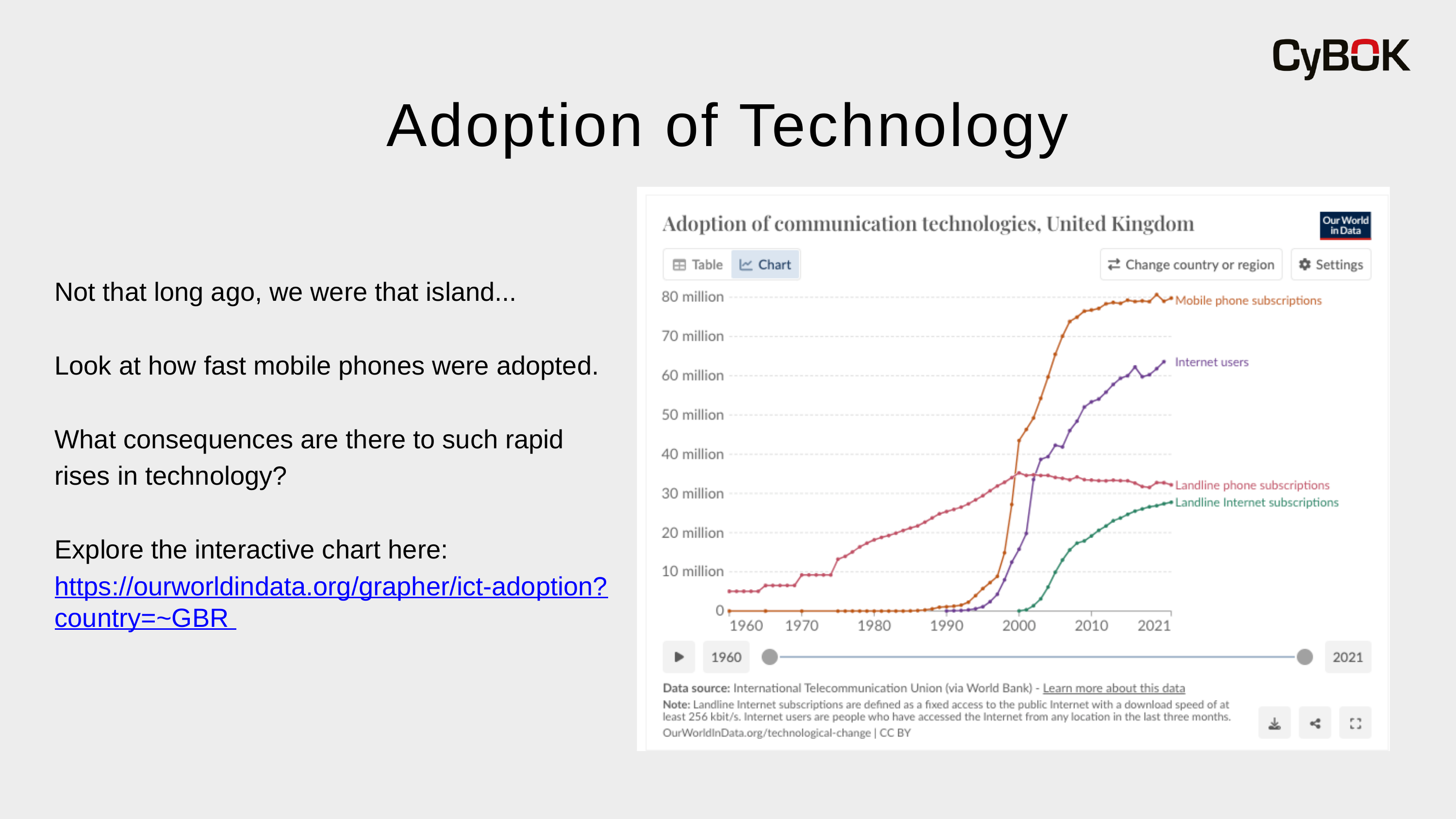

Adoption of Technology

Not that long ago, we were that island...

Look at how fast mobile phones were adopted.

What consequences are there to such rapid rises in technology?

Explore the interactive chart here:
https://ourworldindata.org/grapher/ict-adoption?country=~GBR